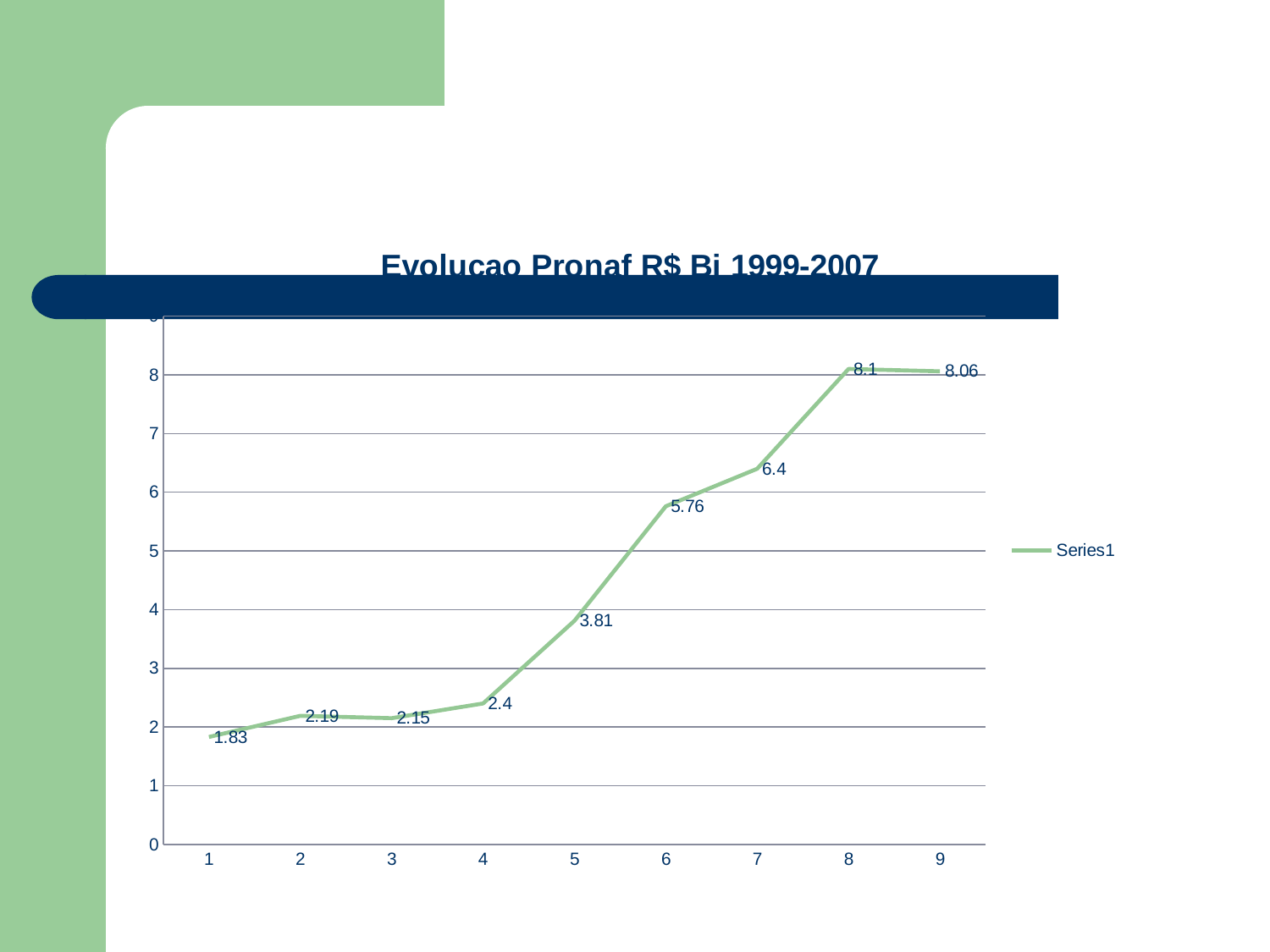

### Chart: Evoluçao Pronaf R$ Bi 1999-2007

| Category |  |
|---|---|